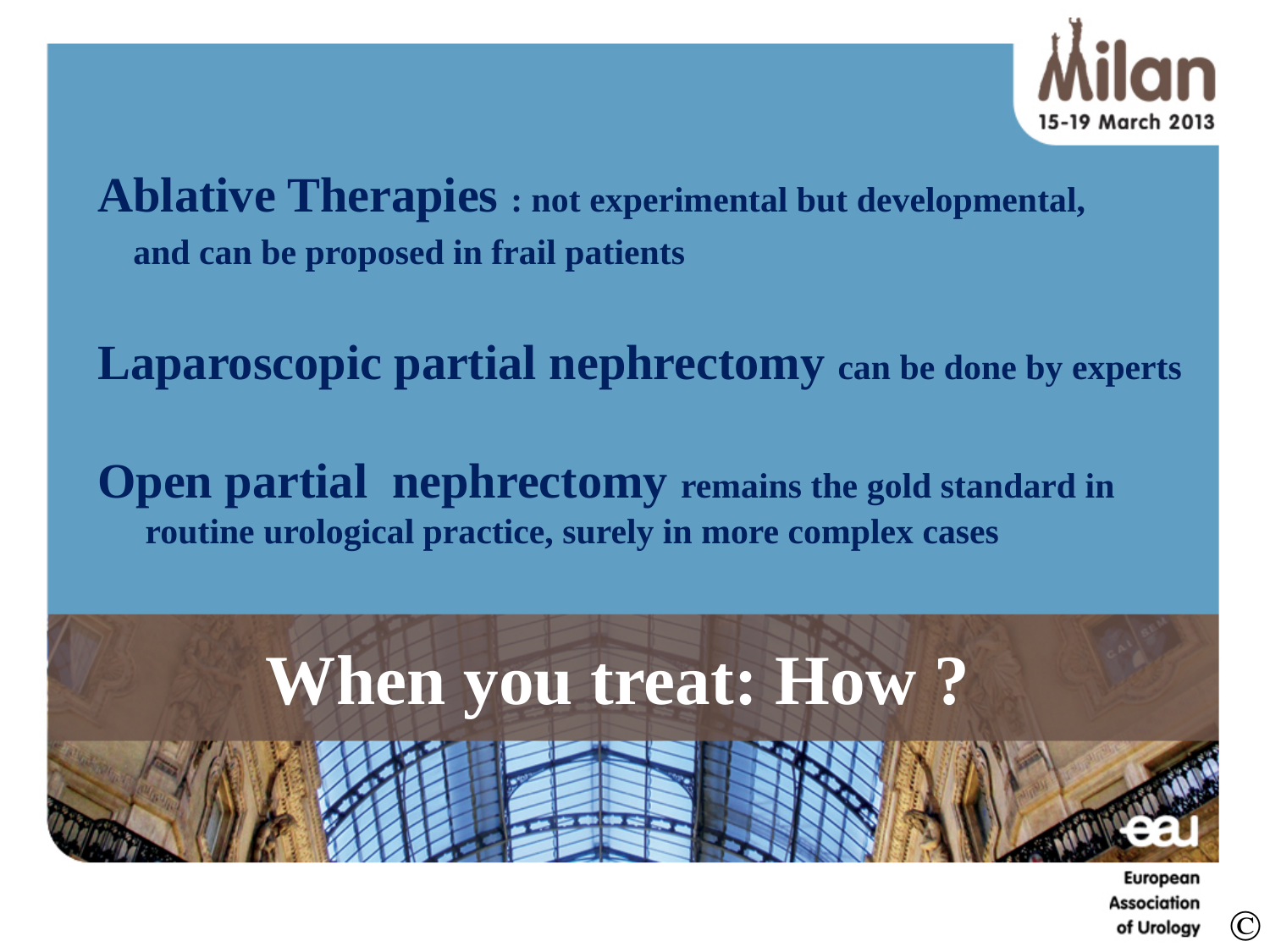

Ablative Therapies : not experimental but developmental,
    and can be proposed in frail patients

Laparoscopic partial nephrectomy can be done by experts

Open partial  nephrectomy remains the gold standard in routine urological practice, surely in more complex cases
# When you treat: How ?